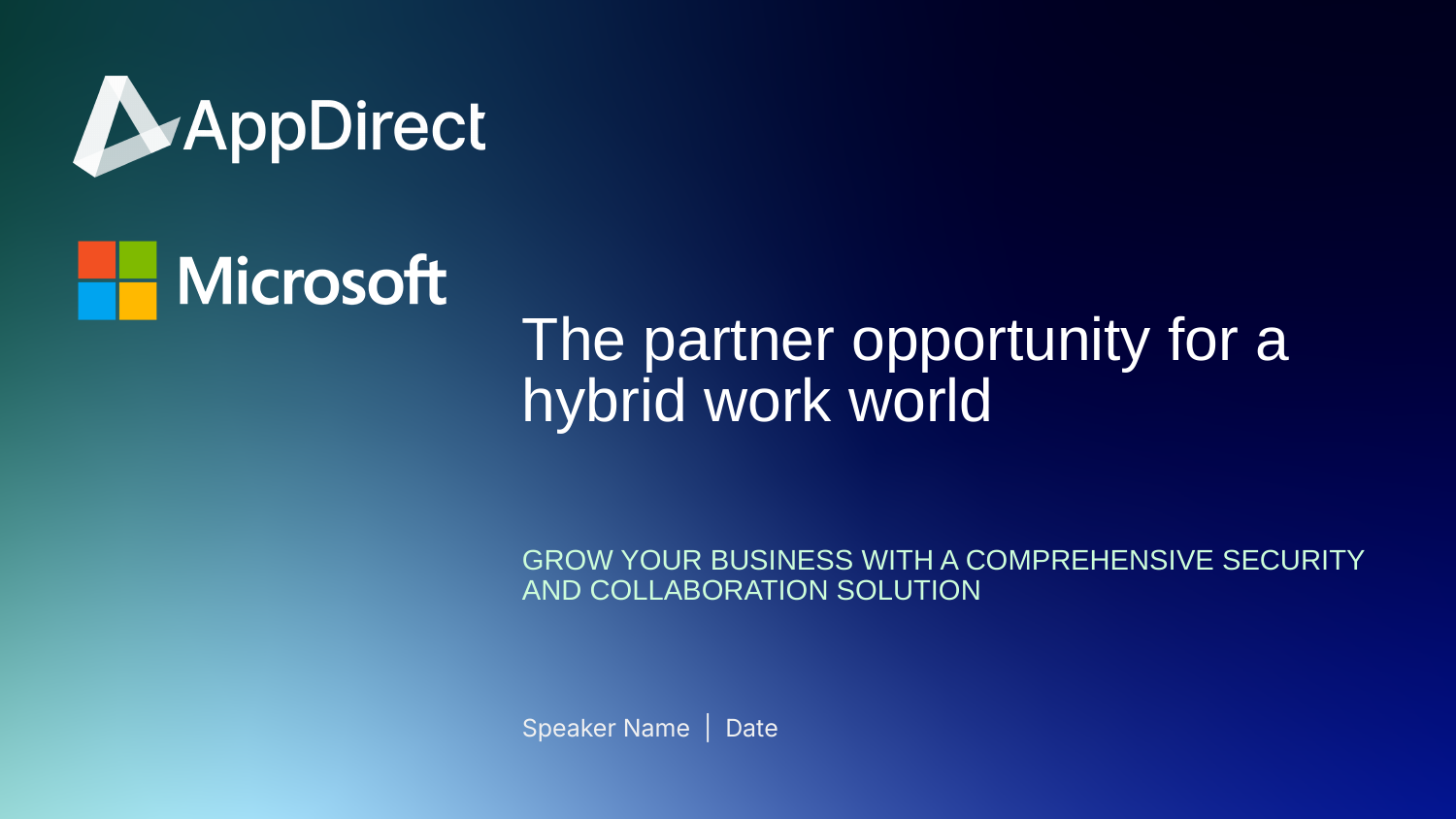

# The partner opportunity for a hybrid work world
GROW YOUR BUSINESS WITH A COMPREHENSIVE SECURITY AND COLLABORATION SOLUTION
Speaker Name  |  Date